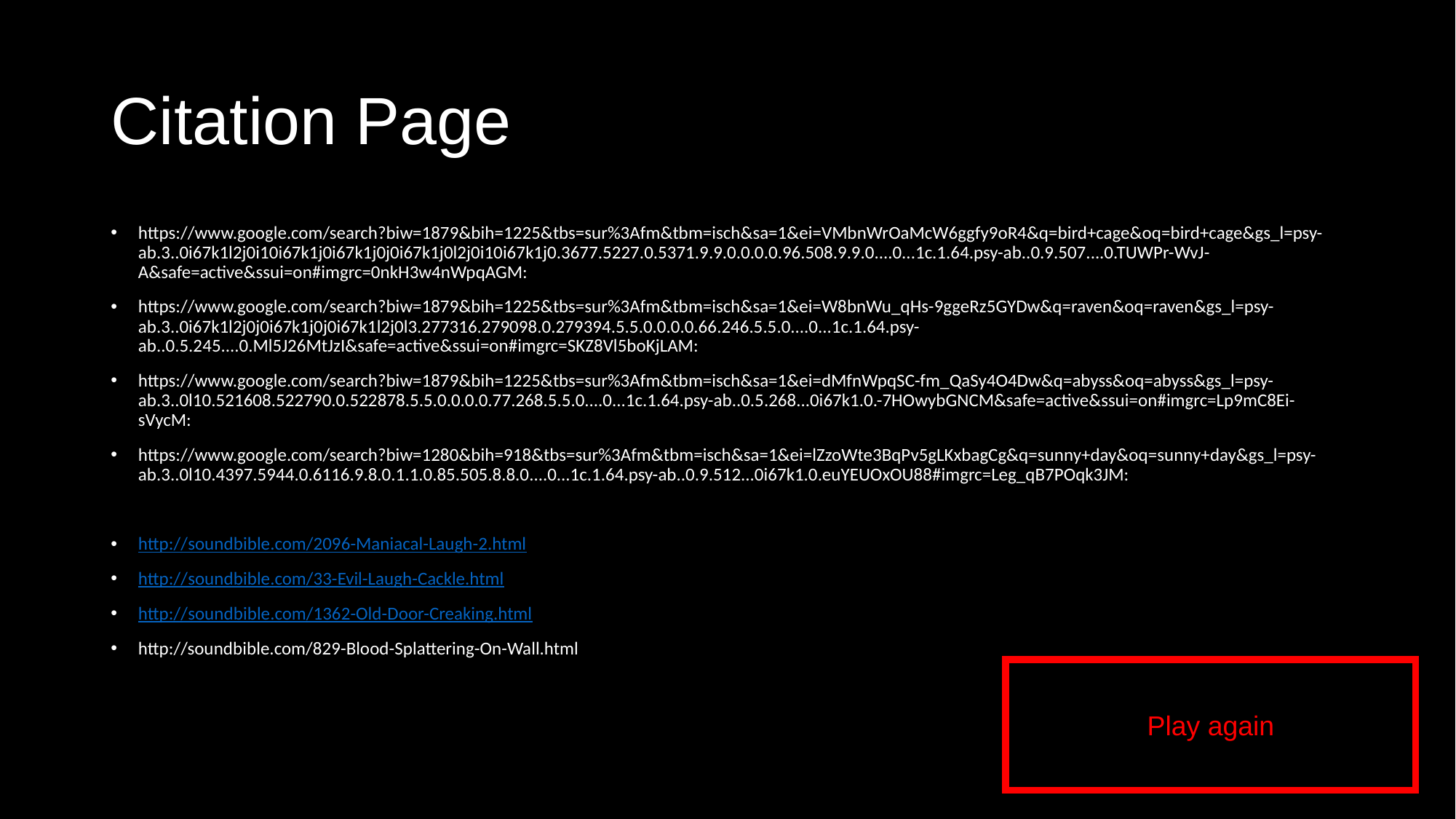

# Citation Page
https://www.google.com/search?biw=1879&bih=1225&tbs=sur%3Afm&tbm=isch&sa=1&ei=VMbnWrOaMcW6ggfy9oR4&q=bird+cage&oq=bird+cage&gs_l=psy-ab.3..0i67k1l2j0i10i67k1j0i67k1j0j0i67k1j0l2j0i10i67k1j0.3677.5227.0.5371.9.9.0.0.0.0.96.508.9.9.0....0...1c.1.64.psy-ab..0.9.507....0.TUWPr-WvJ-A&safe=active&ssui=on#imgrc=0nkH3w4nWpqAGM:
https://www.google.com/search?biw=1879&bih=1225&tbs=sur%3Afm&tbm=isch&sa=1&ei=W8bnWu_qHs-9ggeRz5GYDw&q=raven&oq=raven&gs_l=psy-ab.3..0i67k1l2j0j0i67k1j0j0i67k1l2j0l3.277316.279098.0.279394.5.5.0.0.0.0.66.246.5.5.0....0...1c.1.64.psy-ab..0.5.245....0.Ml5J26MtJzI&safe=active&ssui=on#imgrc=SKZ8Vl5boKjLAM:
https://www.google.com/search?biw=1879&bih=1225&tbs=sur%3Afm&tbm=isch&sa=1&ei=dMfnWpqSC-fm_QaSy4O4Dw&q=abyss&oq=abyss&gs_l=psy-ab.3..0l10.521608.522790.0.522878.5.5.0.0.0.0.77.268.5.5.0....0...1c.1.64.psy-ab..0.5.268...0i67k1.0.-7HOwybGNCM&safe=active&ssui=on#imgrc=Lp9mC8Ei-sVycM:
https://www.google.com/search?biw=1280&bih=918&tbs=sur%3Afm&tbm=isch&sa=1&ei=lZzoWte3BqPv5gLKxbagCg&q=sunny+day&oq=sunny+day&gs_l=psy-ab.3..0l10.4397.5944.0.6116.9.8.0.1.1.0.85.505.8.8.0....0...1c.1.64.psy-ab..0.9.512...0i67k1.0.euYEUOxOU88#imgrc=Leg_qB7POqk3JM:

http://soundbible.com/2096-Maniacal-Laugh-2.html
http://soundbible.com/33-Evil-Laugh-Cackle.html
http://soundbible.com/1362-Old-Door-Creaking.html
http://soundbible.com/829-Blood-Splattering-On-Wall.html
Play again